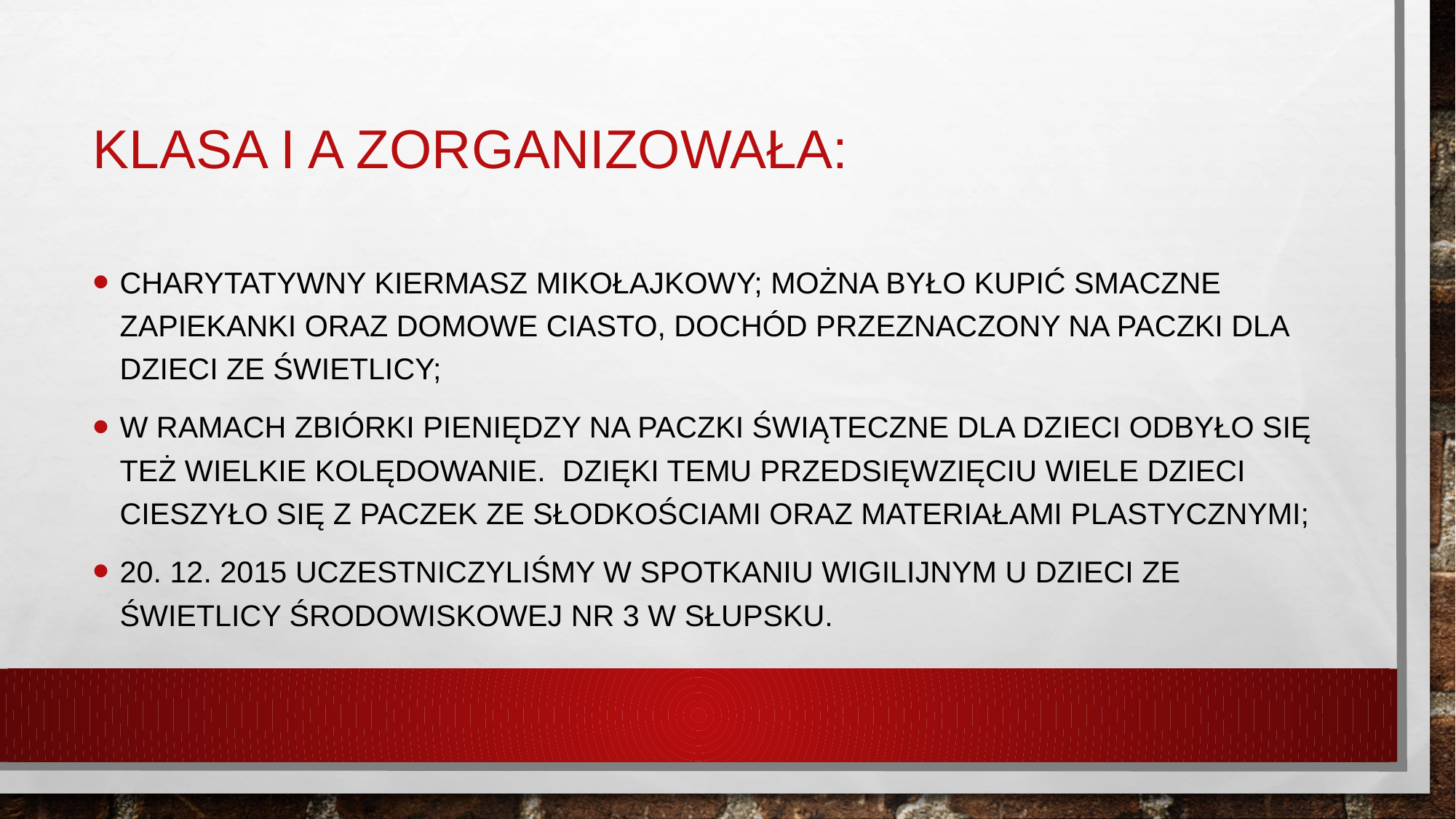

# Klasa I A zorganizowała:
charytatywny kiermasz mikołajkowy; można było kupić smaczne zapiekanki oraz domowe ciasto, dochód przeznaczony na paczki dla dzieci ze świetlicy;
w ramach zbiórki pieniędzy na paczki świąteczne dla dzieci odbyło się też wielkie kolędowanie.  dzięki temu przedsięwzięciu wiele dzieci cieszyło się z paczek ze słodkościami oraz materiałami plastycznymi;
20. 12. 2015 uczestniczyliśmy w spotkaniu wigilijnym u dzieci ze Świetlicy Środowiskowej nr 3 w Słupsku.